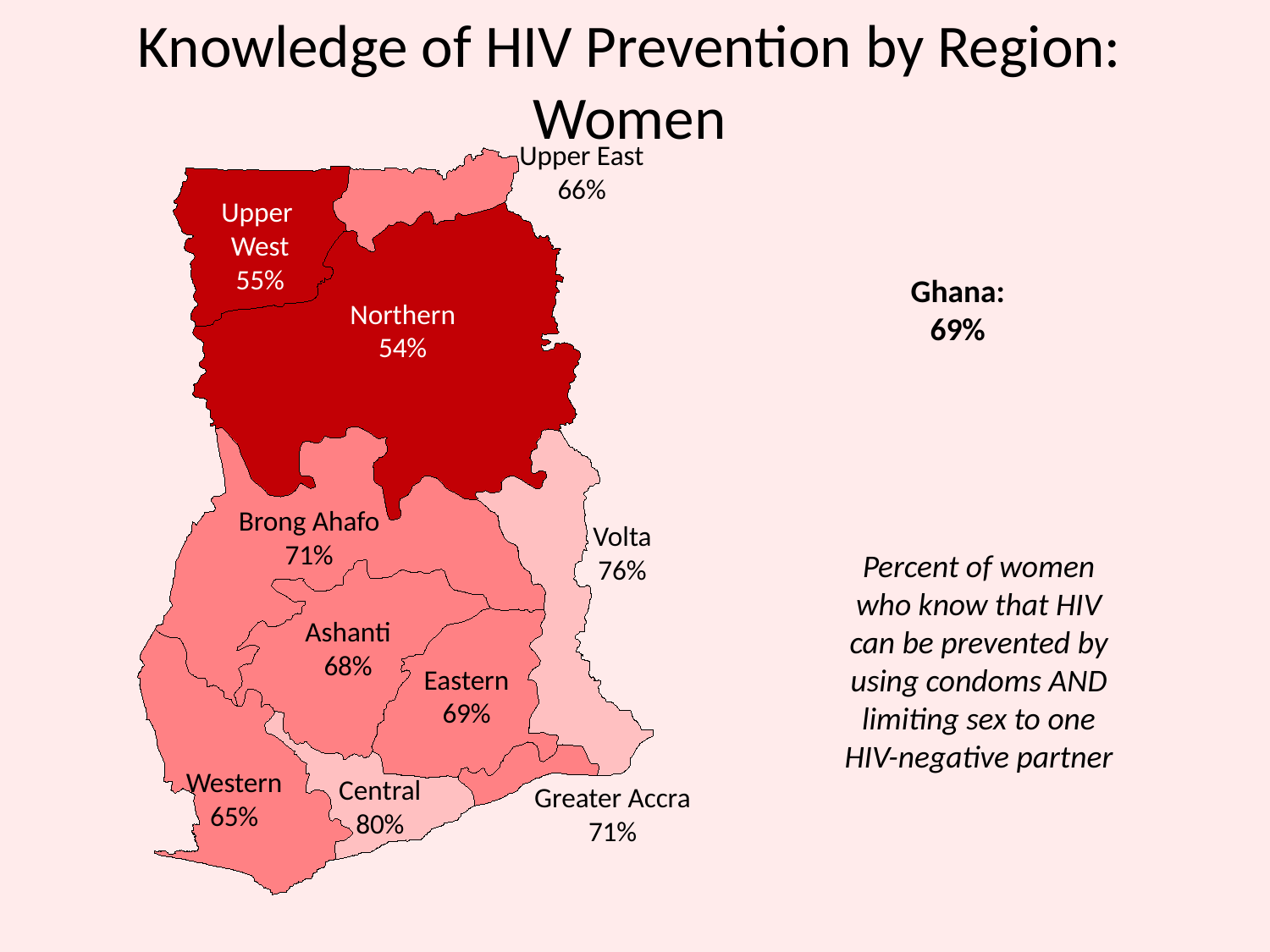

# Knowledge of HIV Prevention by Region: Women
Upper East
66%

Upper
West
55%

Northern
54%

Brong Ahafo
71%
Volta
76%

Ashanti
68%

Eastern
69%

Western
65%
Central
80%
Greater Accra
71%
Ghana:
69%
Percent of women who know that HIV can be prevented by using condoms AND limiting sex to one HIV-negative partner